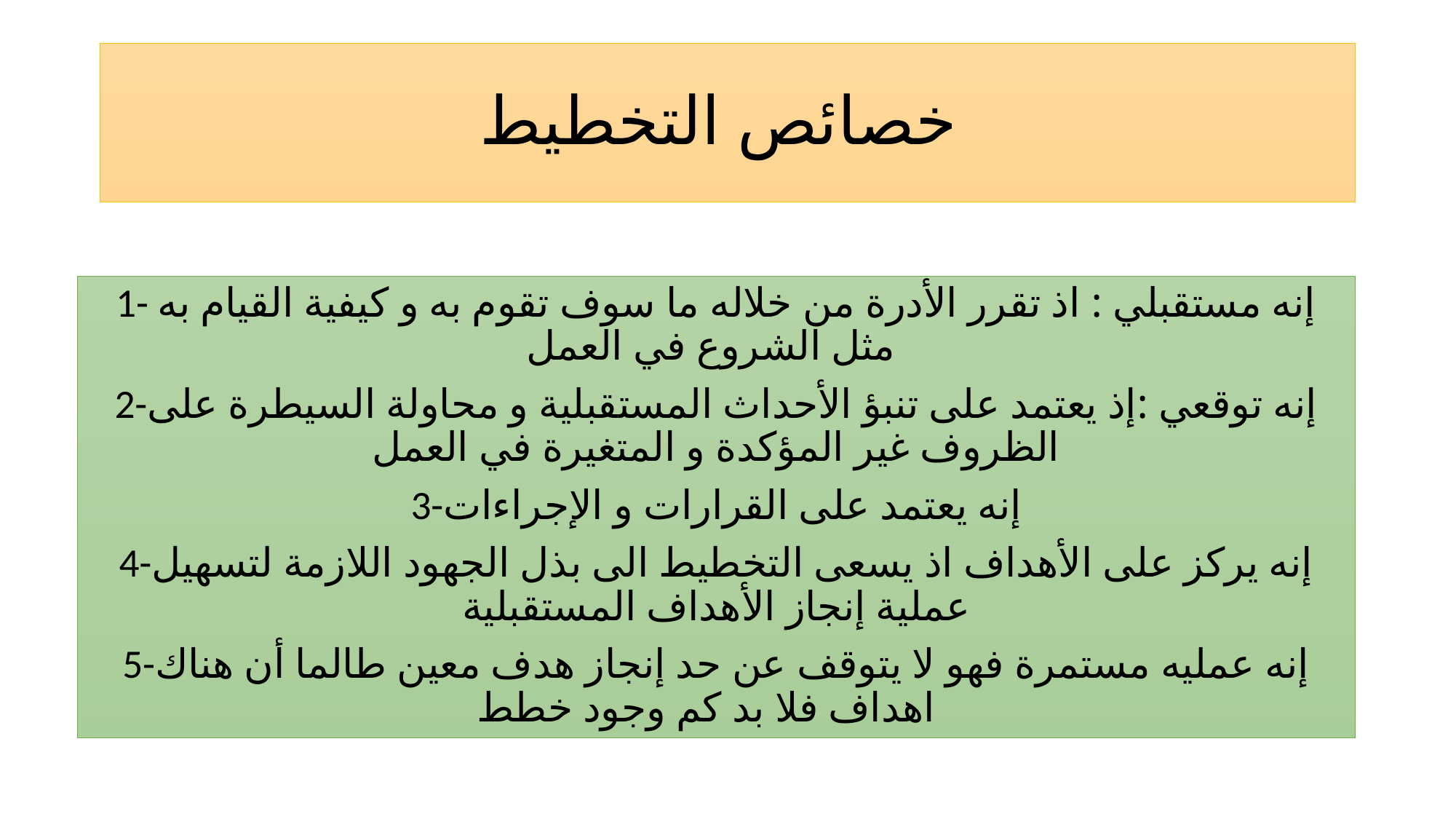

# خصائص التخطيط
1- إنه مستقبلي : اذ تقرر الأدرة من خلاله ما سوف تقوم به و كيفية القيام به مثل الشروع في العمل
2-إنه توقعي :إذ يعتمد على تنبؤ الأحداث المستقبلية و محاولة السيطرة على الظروف غير المؤكدة و المتغيرة في العمل
3-إنه يعتمد على القرارات و الإجراءات
4-إنه يركز على الأهداف اذ يسعى التخطيط الى بذل الجهود اللازمة لتسهيل عملية إنجاز الأهداف المستقبلية
5-إنه عمليه مستمرة فهو لا يتوقف عن حد إنجاز هدف معين طالما أن هناك اهداف فلا بد كم وجود خطط